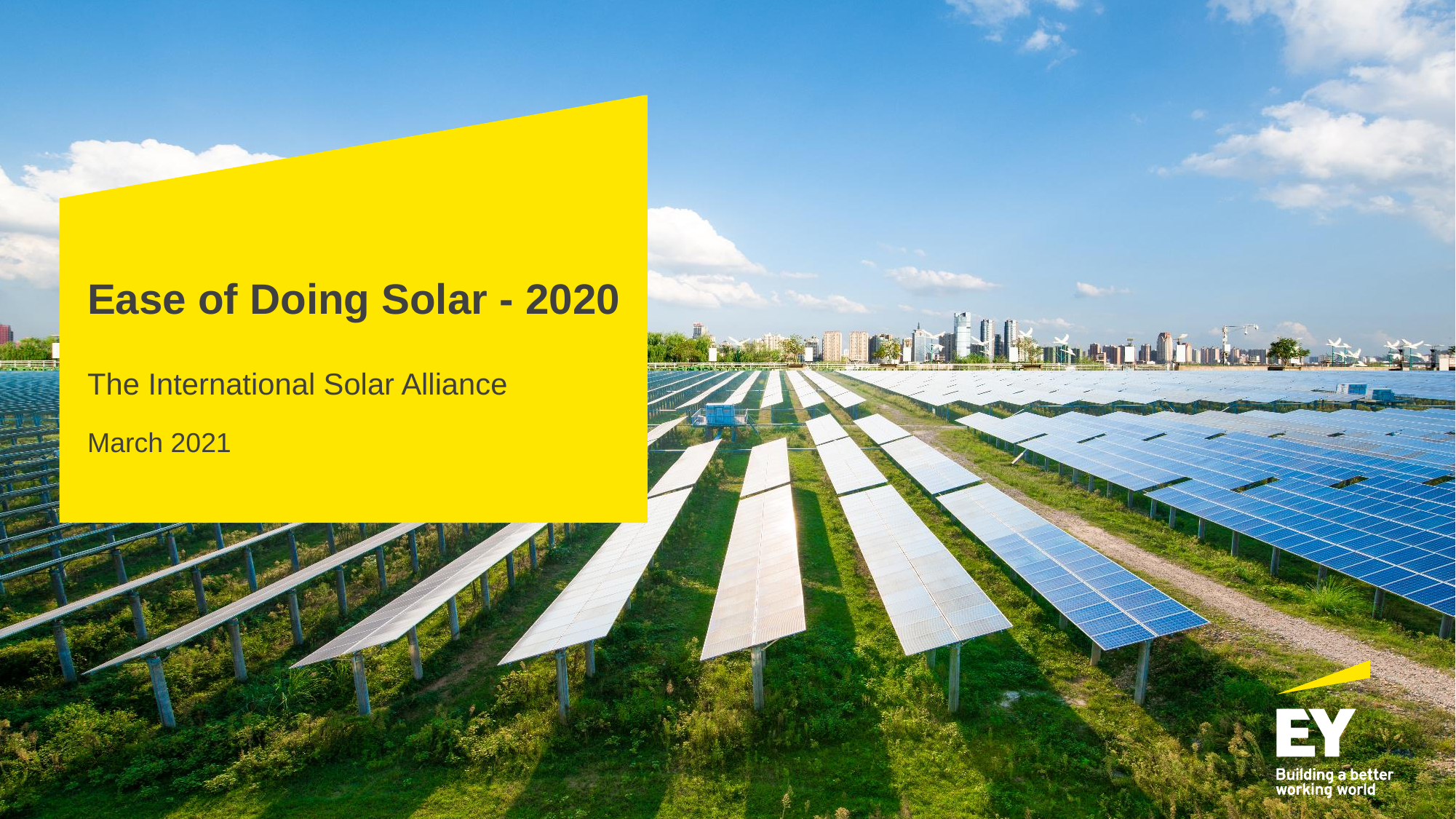

# Ease of Doing Solar - 2020
The International Solar Alliance
March 2021